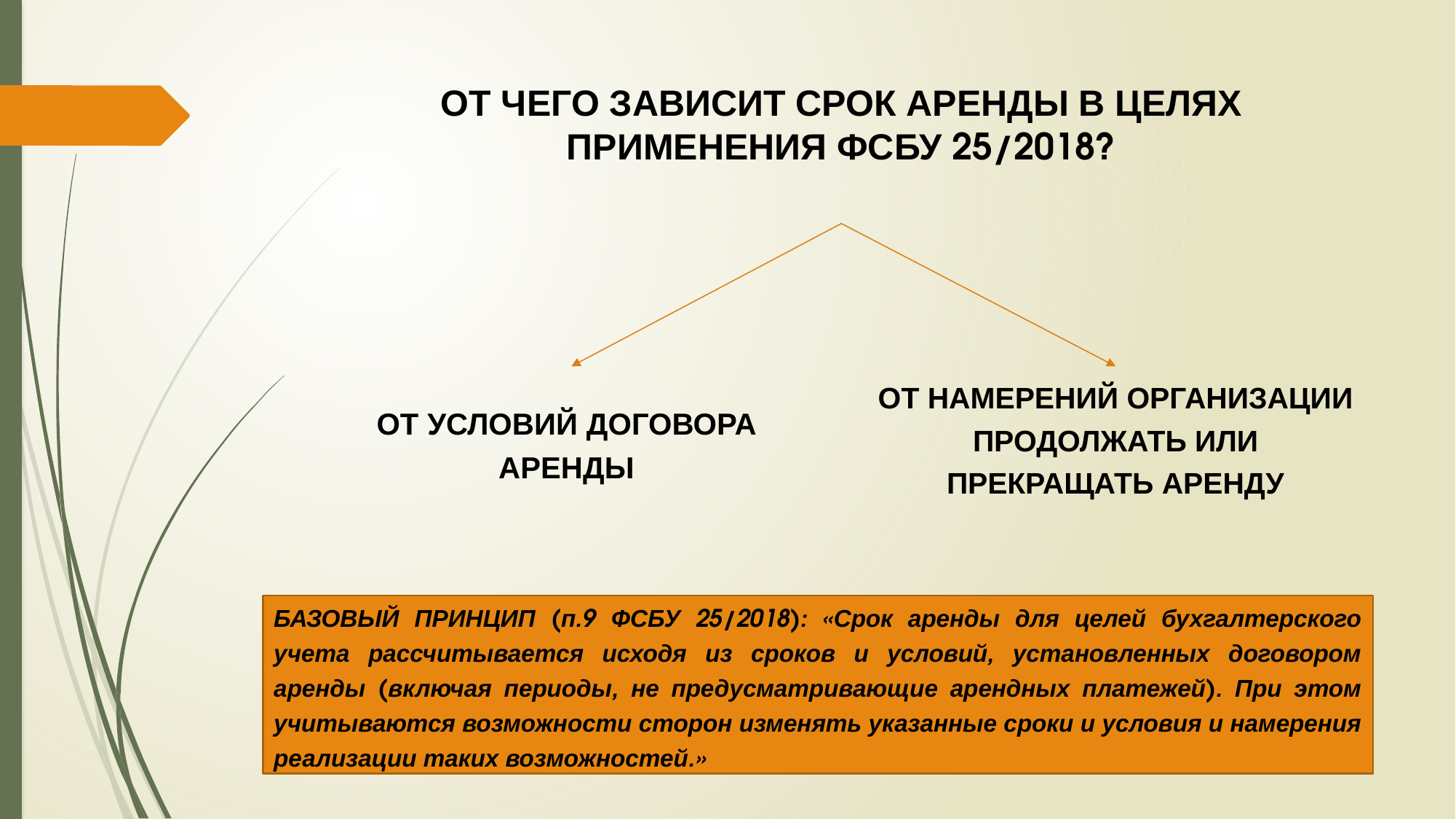

# ОТ ЧЕГО ЗАВИСИТ СРОК АРЕНДЫ В ЦЕЛЯХ ПРИМЕНЕНИЯ ФСБУ 25/2018?
ОТ НАМЕРЕНИЙ ОРГАНИЗАЦИИ ПРОДОЛЖАТЬ ИЛИ ПРЕКРАЩАТЬ АРЕНДУ

ОТ УСЛОВИЙ ДОГОВОРА АРЕНДЫ

БАЗОВЫЙ ПРИНЦИП (п.9 ФСБУ 25/2018): «Срок аренды для целей бухгалтерского учета рассчитывается исходя из сроков и условий, установленных договором аренды (включая периоды, не предусматривающие арендных платежей). При этом учитываются возможности сторон изменять указанные сроки и условия и намерения реализации таких возможностей.»